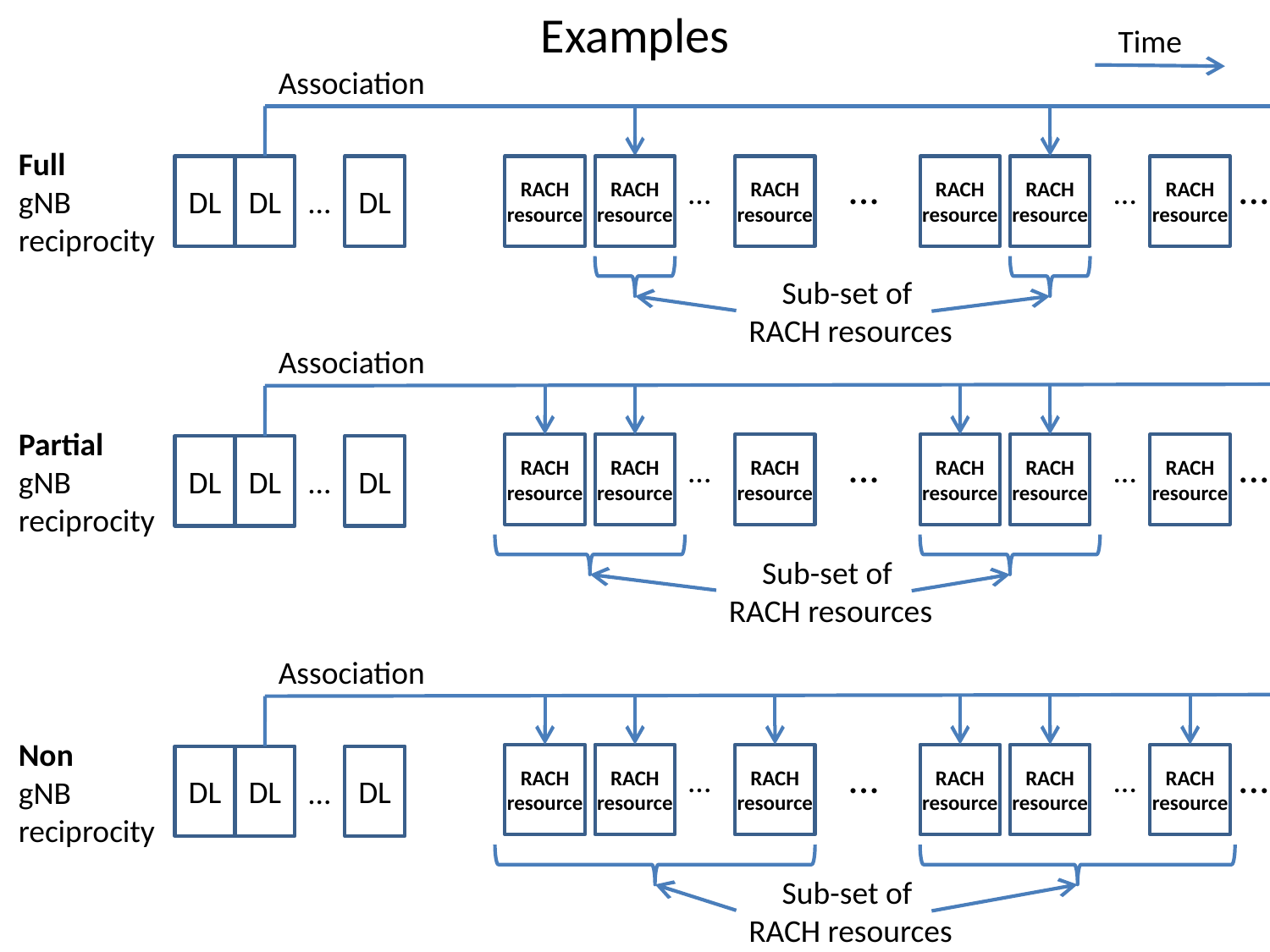

# Examples
Time
Association
Full
gNB
reciprocity
RACH resource
RACH resource
RACH resource
DL
DL
DL
RACH resource
RACH resource
RACH resource
...
...
...
...
...

Sub-set of
RACH resources
Association
Partial
gNB
reciprocity
RACH resource
RACH resource
RACH resource
RACH resource
RACH resource
RACH resource
...
...
DL
DL
DL
...
...
...

Sub-set of
RACH resources
Association

Non
gNB
reciprocity
RACH resource
RACH resource
RACH resource
RACH resource
RACH resource
RACH resource
...
...
DL
DL
DL
...
...
...
Sub-set of
RACH resources